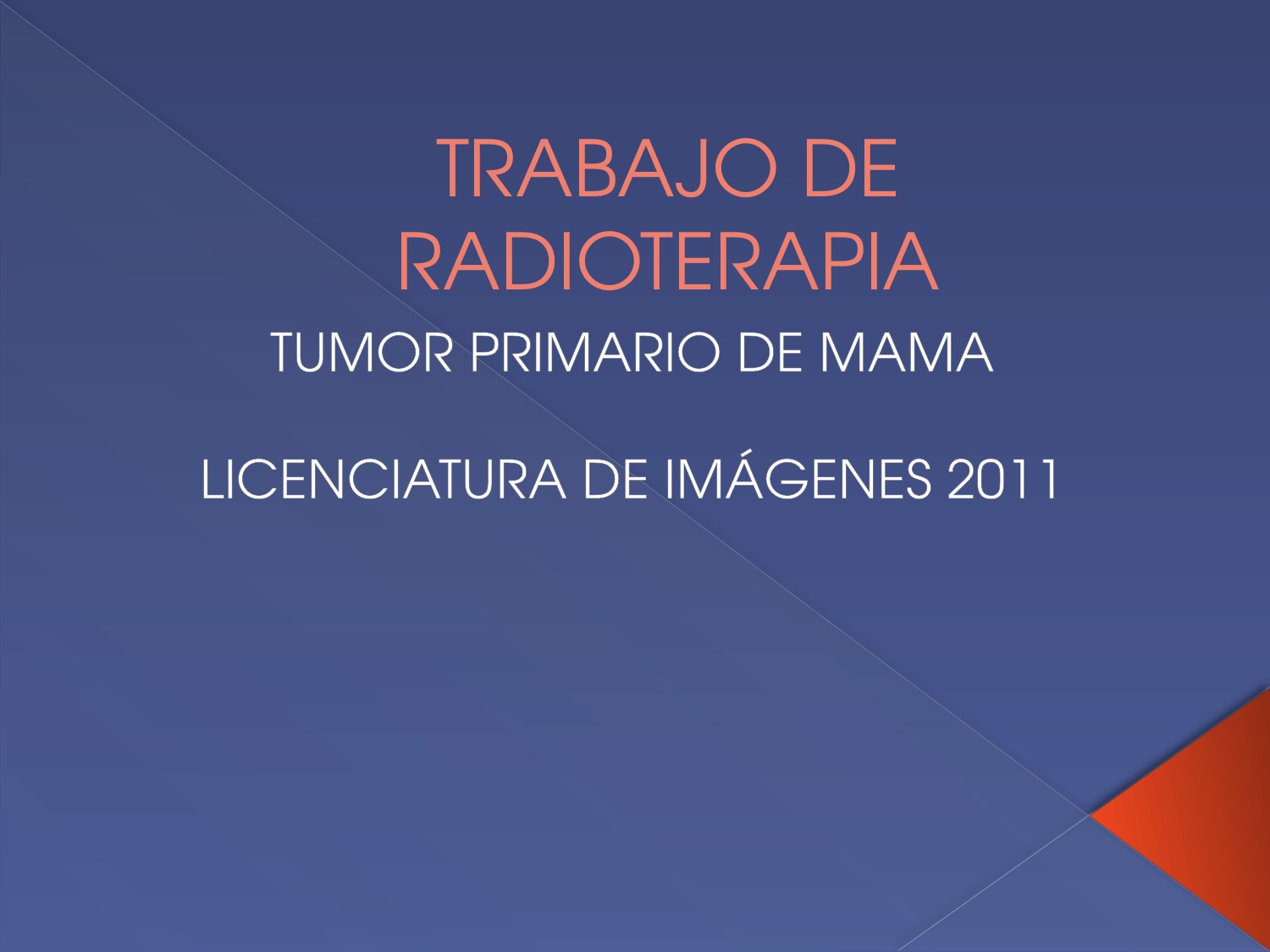

# TRABAJO DE RADIOTERAPIA
TUMOR PRIMARIO DE MAMA

LICENCIATURA DE IMÁGENES 2011